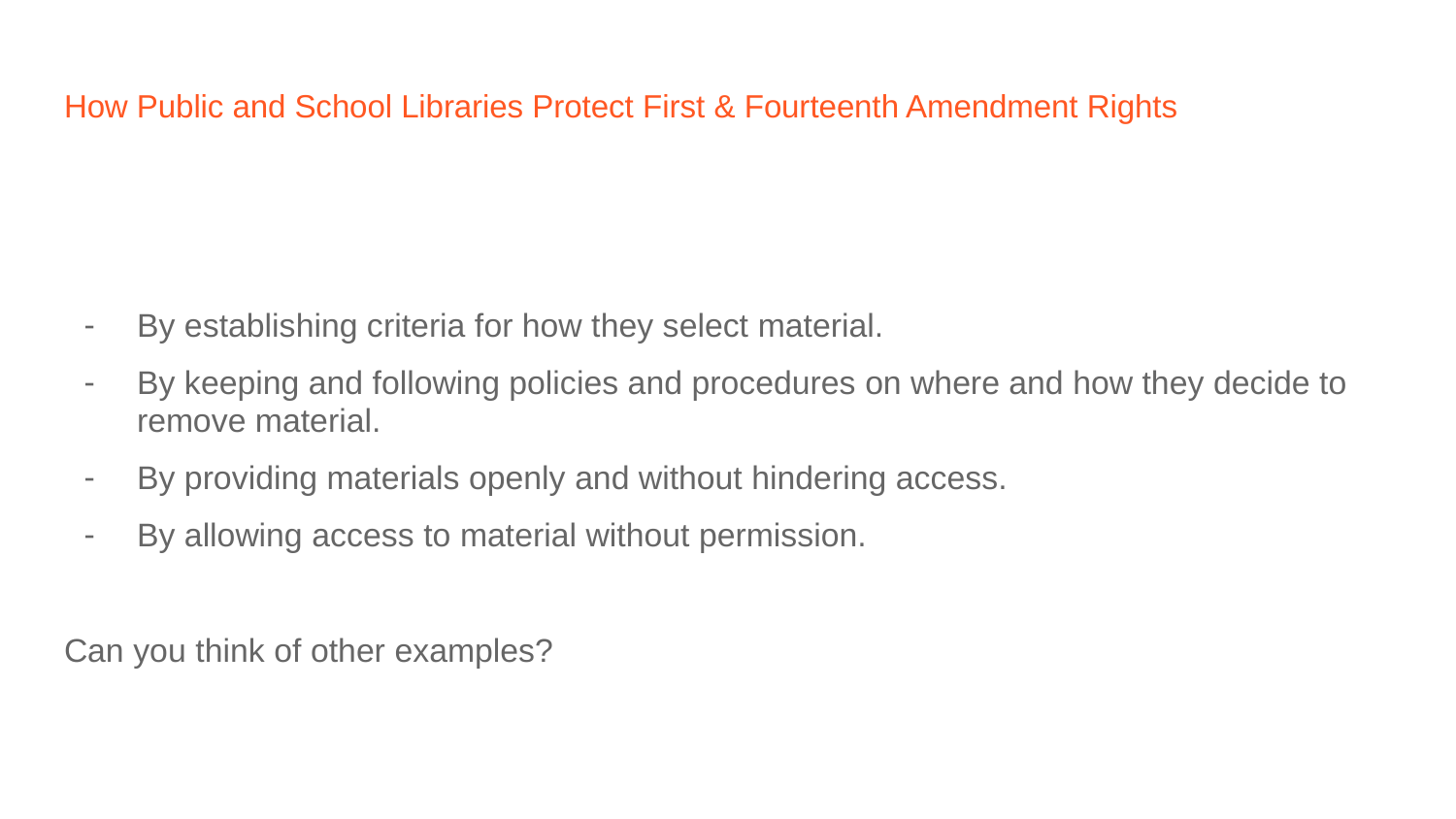

# How Public and School Libraries Protect First & Fourteenth Amendment Rights
By establishing criteria for how they select material.
By keeping and following policies and procedures on where and how they decide to remove material.
By providing materials openly and without hindering access.
By allowing access to material without permission.

Can you think of other examples?